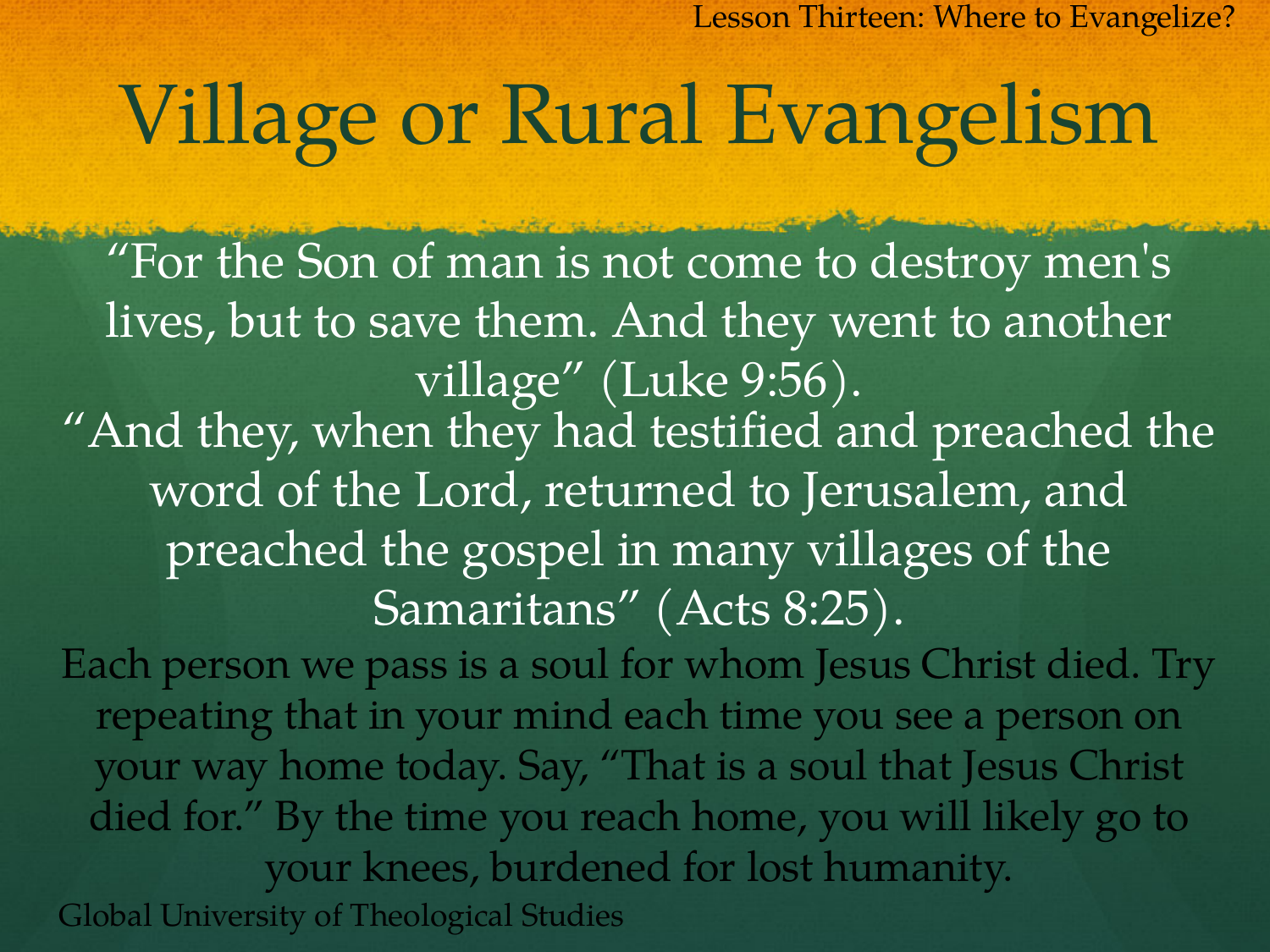

Lesson Thirteen: Where to Evangelize?

# Village or Rural Evangelism
“For the Son of man is not come to destroy men's lives, but to save them. And they went to another village” (Luke 9:56).
“And they, when they had testified and preached the word of the Lord, returned to Jerusalem, and preached the gospel in many villages of the Samaritans” (Acts 8:25).
Each person we pass is a soul for whom Jesus Christ died. Try repeating that in your mind each time you see a person on your way home today. Say, “That is a soul that Jesus Christ died for.” By the time you reach home, you will likely go to your knees, burdened for lost humanity.
Global University of Theological Studies